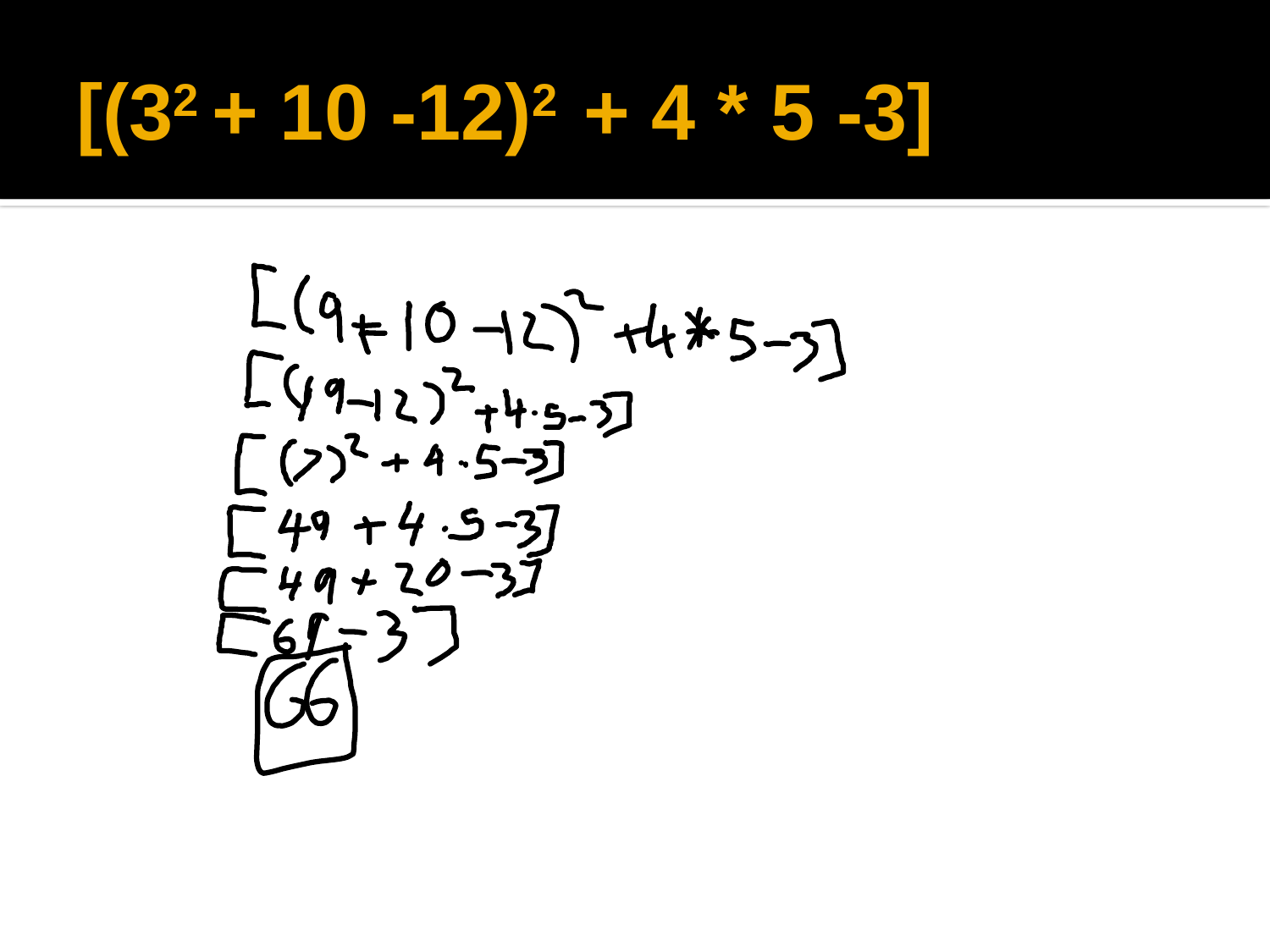

# [(32 + 10 -12)2  + 4 * 5 -3]